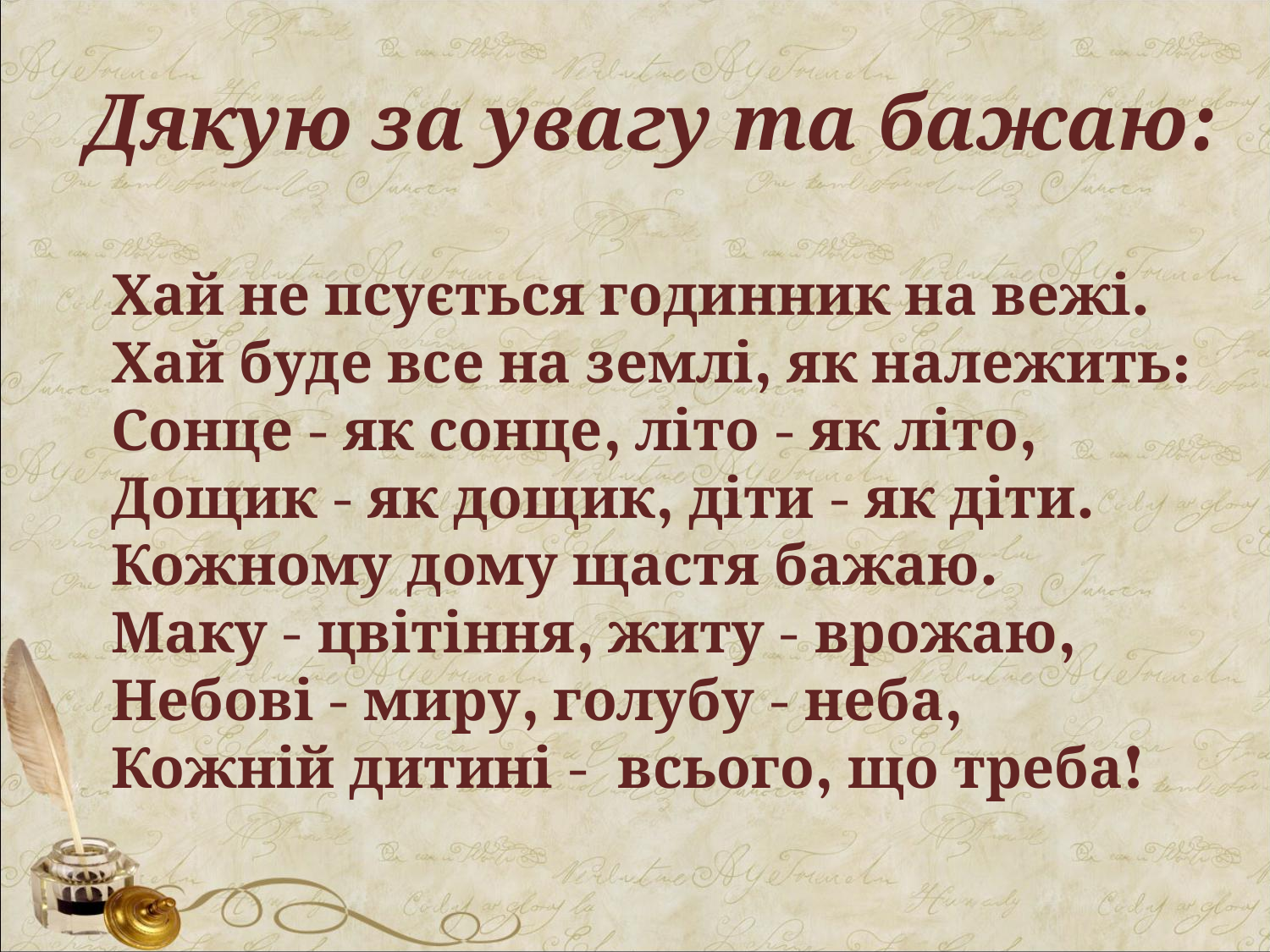

Дякую за увагу та бажаю:

Хай не псується годинник на вежі.
Хай буде все на землі, як належить:
Сонце - як сонце, літо - як літо,
Дощик - як дощик, діти - як діти.
Кожному дому щастя бажаю.
Маку - цвітіння, житу - врожаю,
Небові - миру, голубу - неба,
Кожній дитині -  всього, що треба!